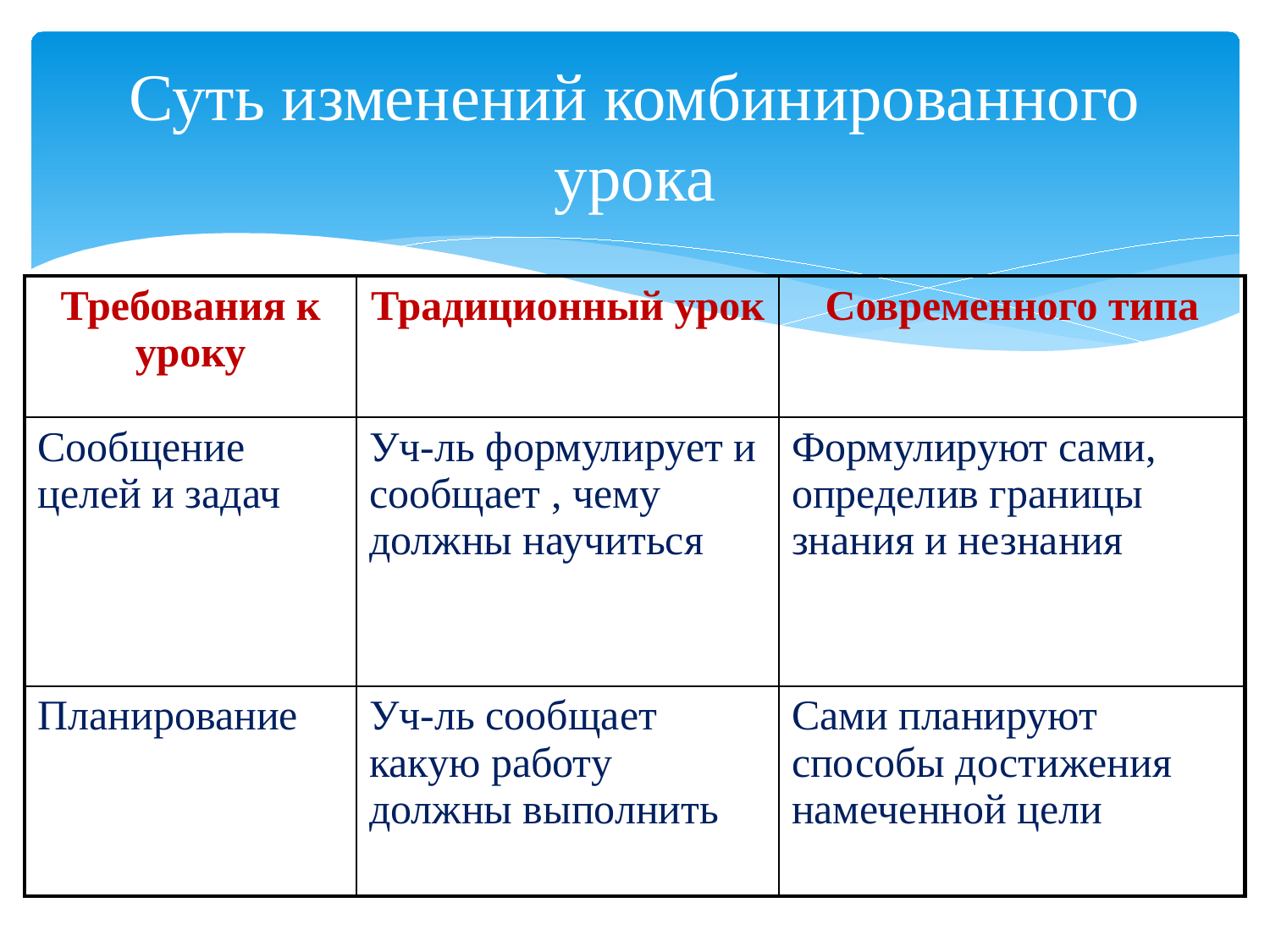

# Суть изменений комбинированного урока
| Требования к уроку | Традиционный урок | Современного типа |
| --- | --- | --- |
| Сообщение целей и задач | Уч-ль формулирует и сообщает , чему должны научиться | Формулируют сами, определив границы знания и незнания |
| Планирование | Уч-ль сообщает какую работу должны выполнить | Сами планируют способы достижения намеченной цели |